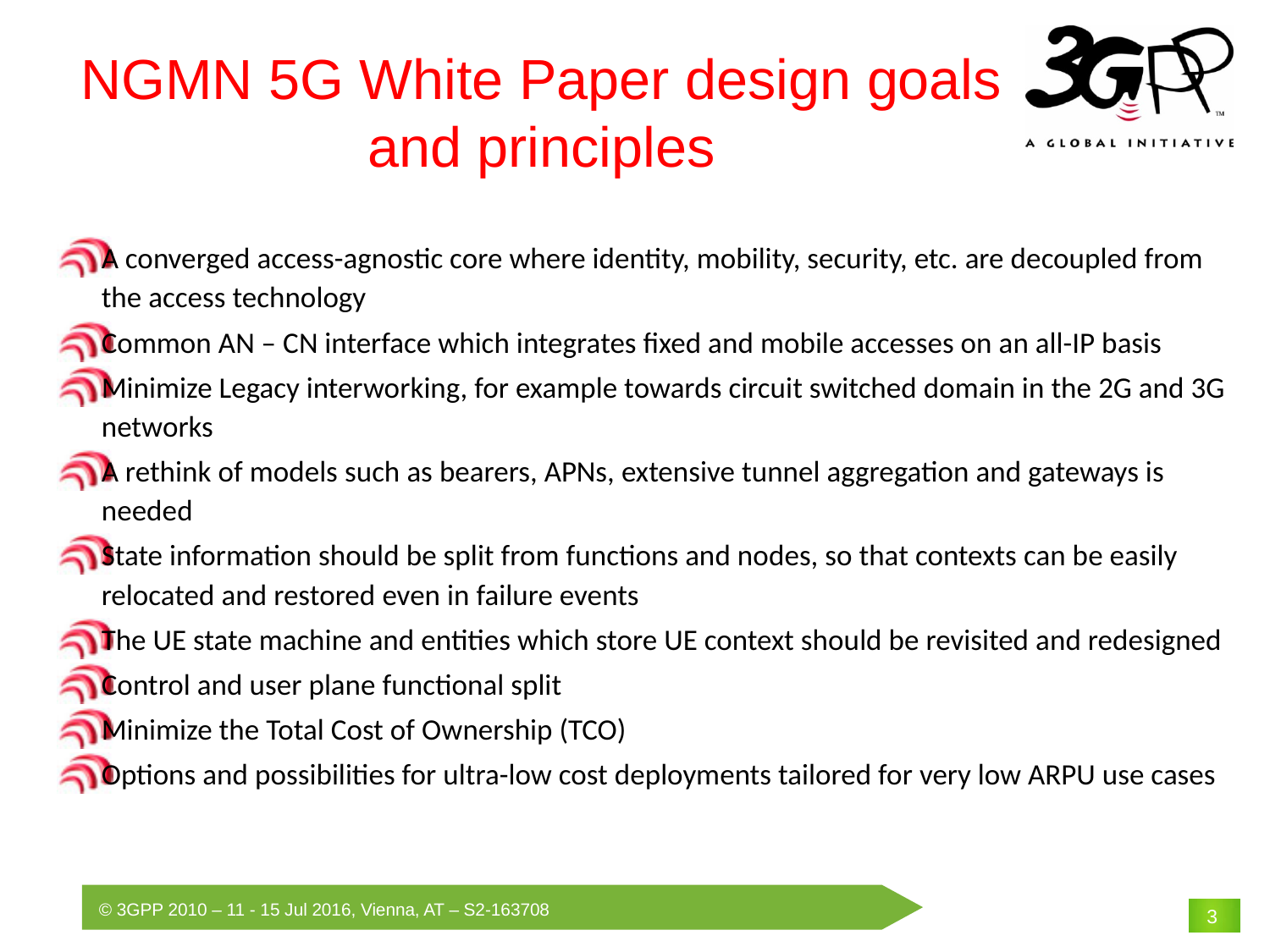

# NGMN 5G White Paper design goals and principles
A converged access-agnostic core where identity, mobility, security, etc. are decoupled from the access technology
Common AN – CN interface which integrates fixed and mobile accesses on an all-IP basis
Minimize Legacy interworking, for example towards circuit switched domain in the 2G and 3G networks
A rethink of models such as bearers, APNs, extensive tunnel aggregation and gateways is needed
State information should be split from functions and nodes, so that contexts can be easily relocated and restored even in failure events
The UE state machine and entities which store UE context should be revisited and redesigned
Control and user plane functional split
Minimize the Total Cost of Ownership (TCO)
Options and possibilities for ultra-low cost deployments tailored for very low ARPU use cases

3